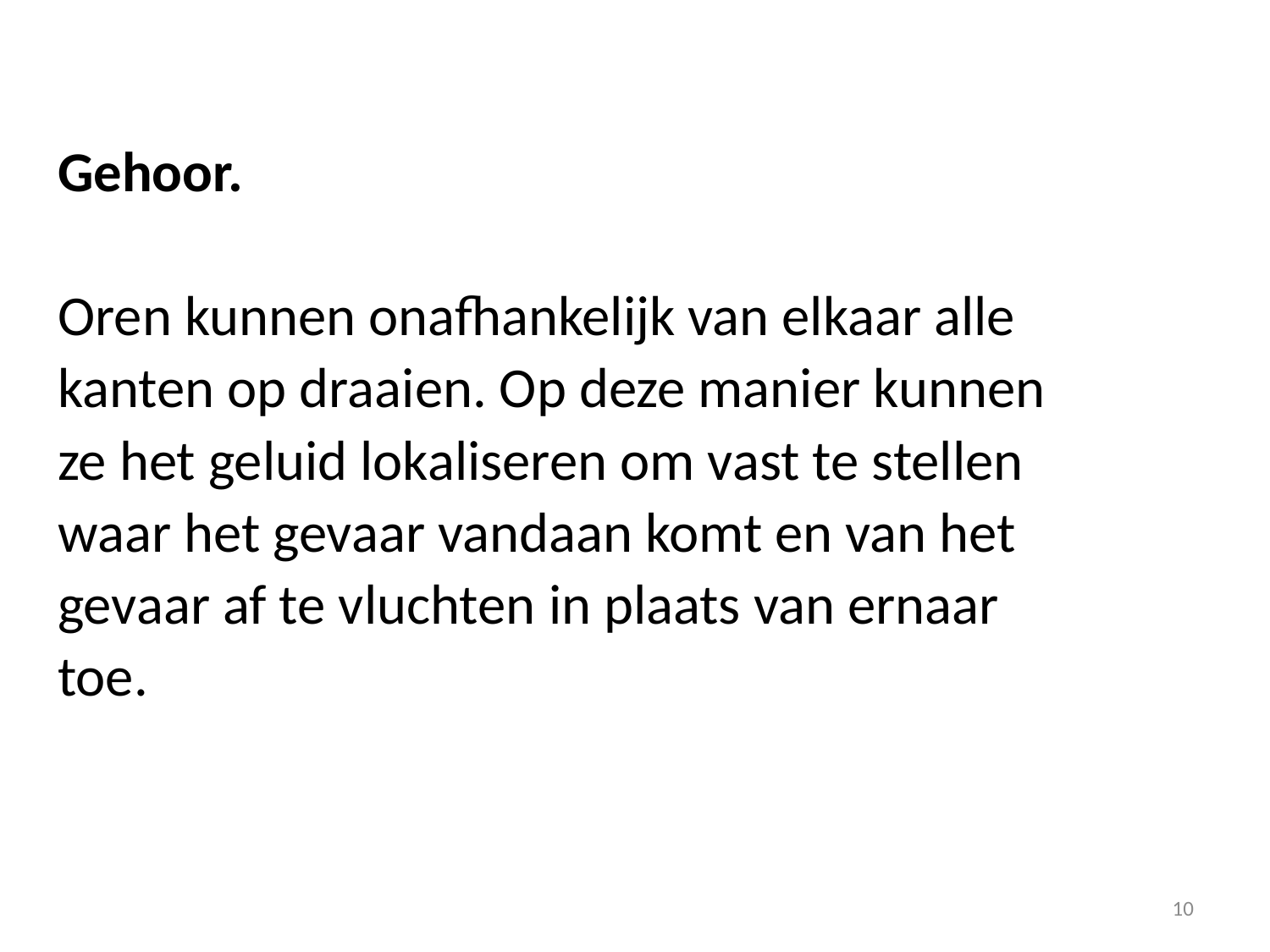

Gehoor.

Oren kunnen onafhankelijk van elkaar alle
kanten op draaien. Op deze manier kunnen
ze het geluid lokaliseren om vast te stellen
waar het gevaar vandaan komt en van het
gevaar af te vluchten in plaats van ernaar
toe.

10